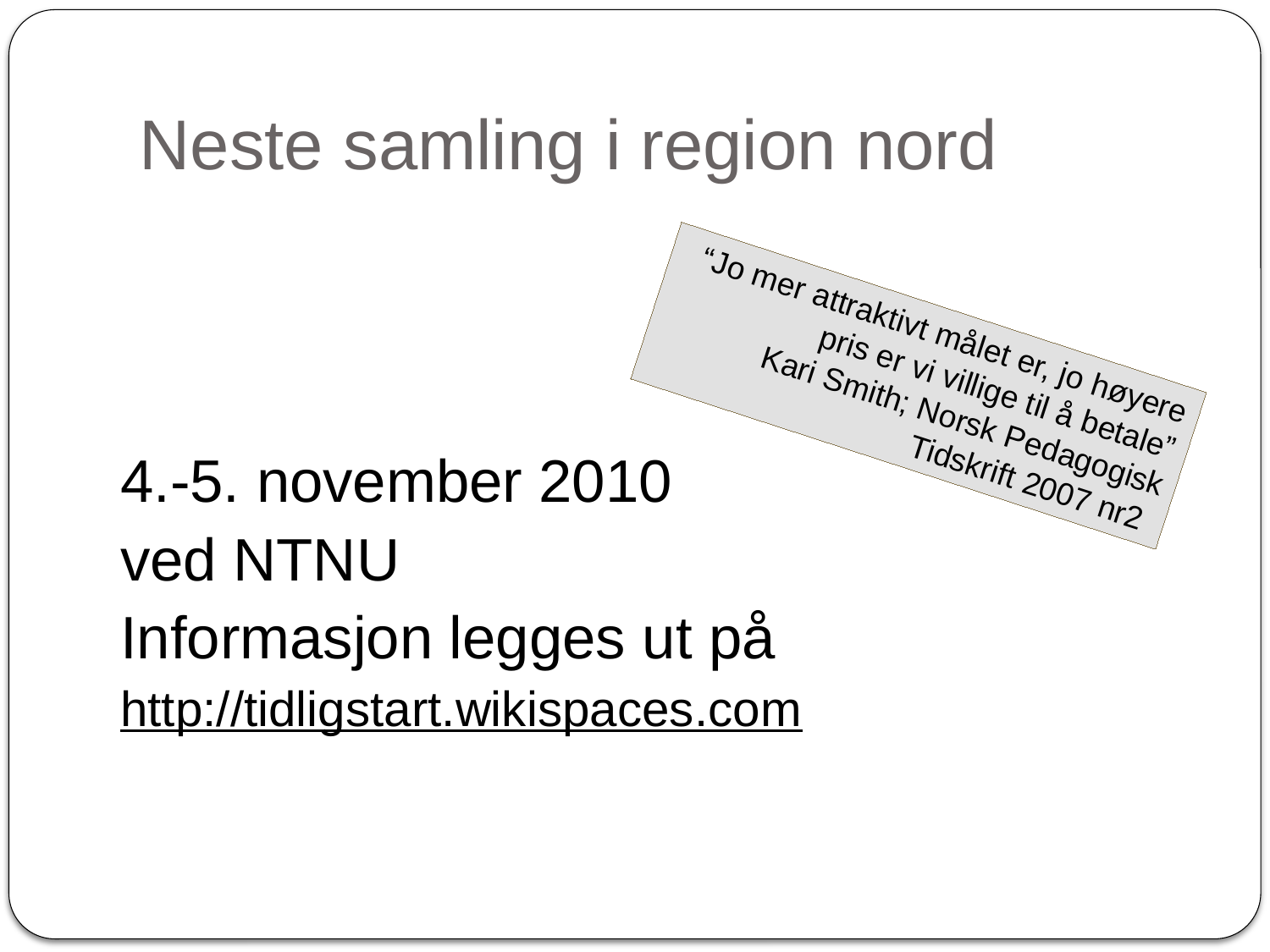

# Neste samling i region nord

4.-5. november 2010
ved NTNU
Informasjon legges ut på
http://tidligstart.wikispaces.com
“Jo mer attraktivt målet er, jo høyere pris er vi villige til å betale”
Kari Smith; Norsk Pedagogisk Tidskrift 2007 nr2
11